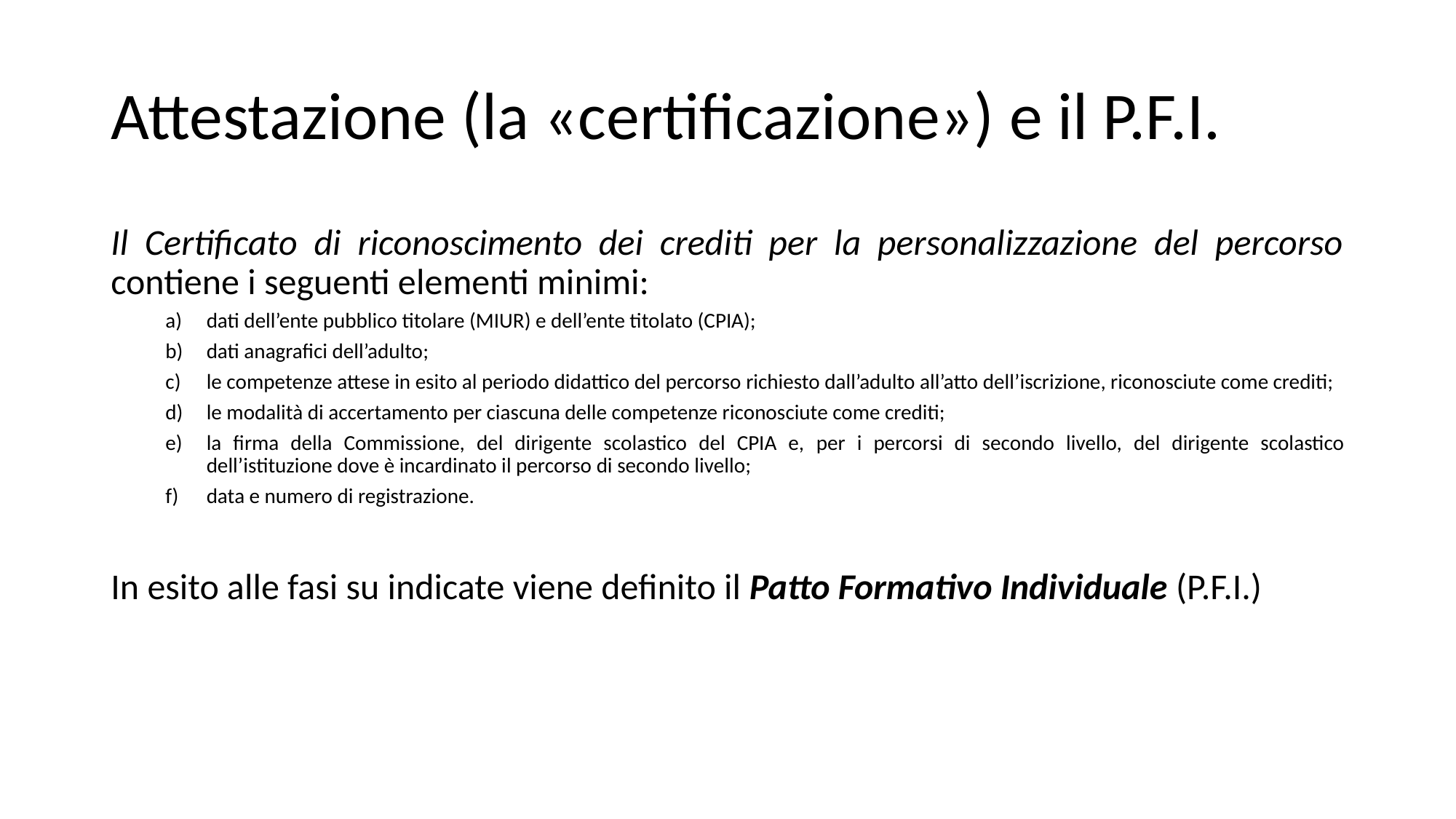

# Attestazione (la «certificazione») e il P.F.I.
Il Certificato di riconoscimento dei crediti per la personalizzazione del percorso contiene i seguenti elementi minimi:
dati dell’ente pubblico titolare (MIUR) e dell’ente titolato (CPIA);
dati anagrafici dell’adulto;
le competenze attese in esito al periodo didattico del percorso richiesto dall’adulto all’atto dell’iscrizione, riconosciute come crediti;
le modalità di accertamento per ciascuna delle competenze riconosciute come crediti;
la firma della Commissione, del dirigente scolastico del CPIA e, per i percorsi di secondo livello, del dirigente scolastico dell’istituzione dove è incardinato il percorso di secondo livello;
data e numero di registrazione.

In esito alle fasi su indicate viene definito il Patto Formativo Individuale (P.F.I.)